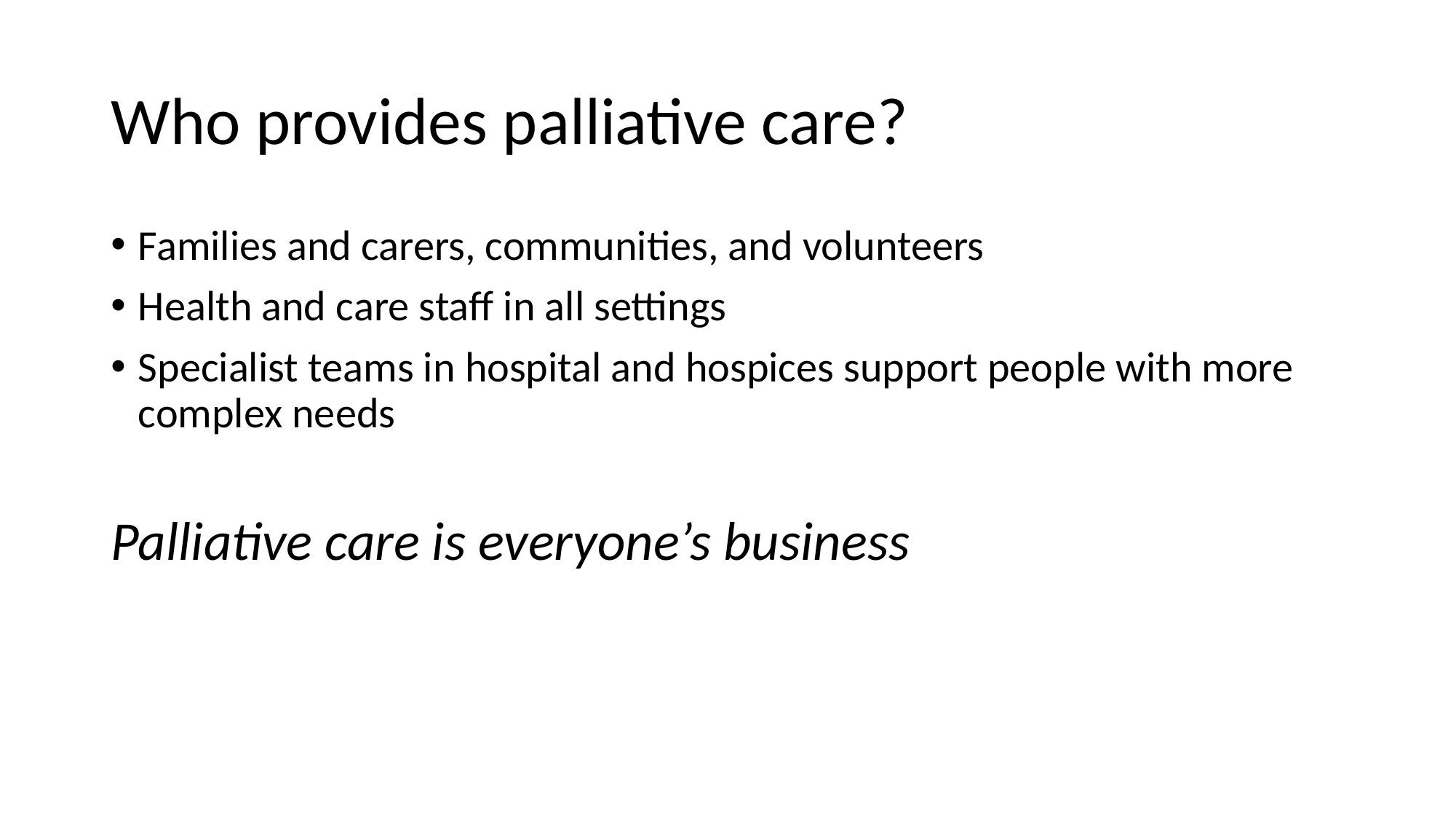

# Who provides palliative care?
Families and carers, communities, and volunteers
Health and care staff in all settings
Specialist teams in hospital and hospices support people with more complex needs

Palliative care is everyone’s business